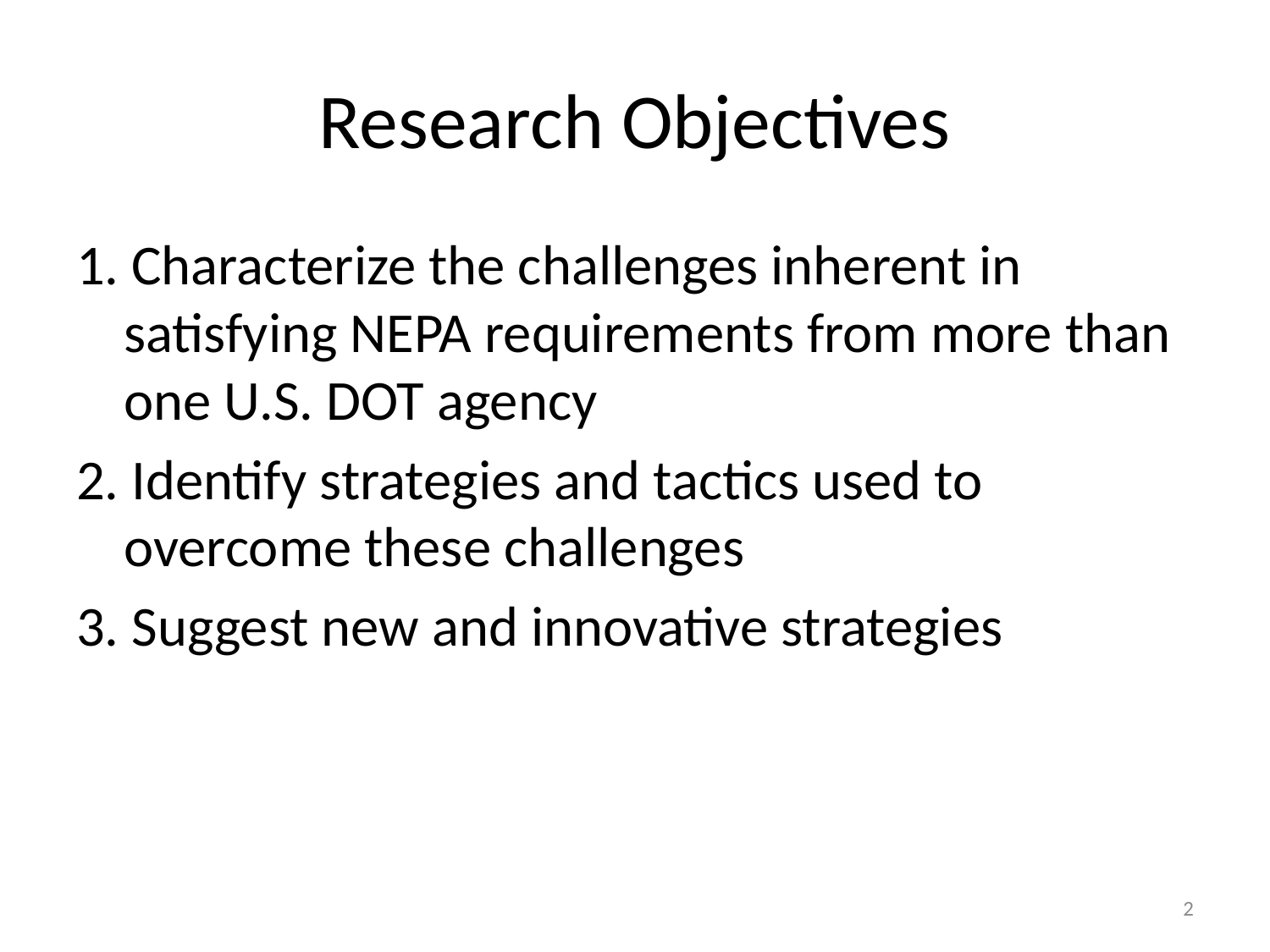

# Research Objectives
1. Characterize the challenges inherent in satisfying NEPA requirements from more than one U.S. DOT agency
2. Identify strategies and tactics used to overcome these challenges
3. Suggest new and innovative strategies
2